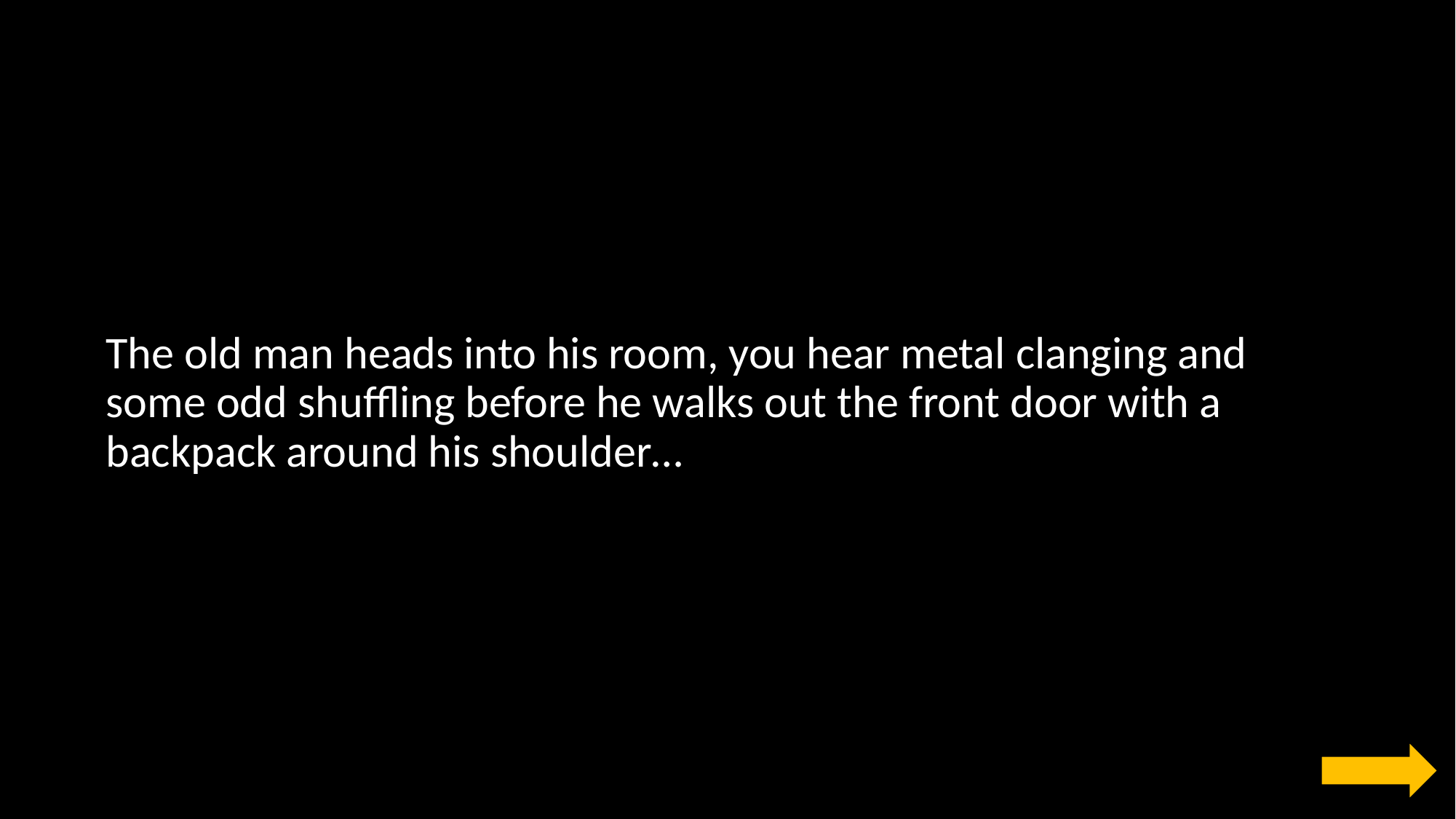

# The old man heads into his room, you hear metal clanging and some odd shuffling before he walks out the front door with a backpack around his shoulder…